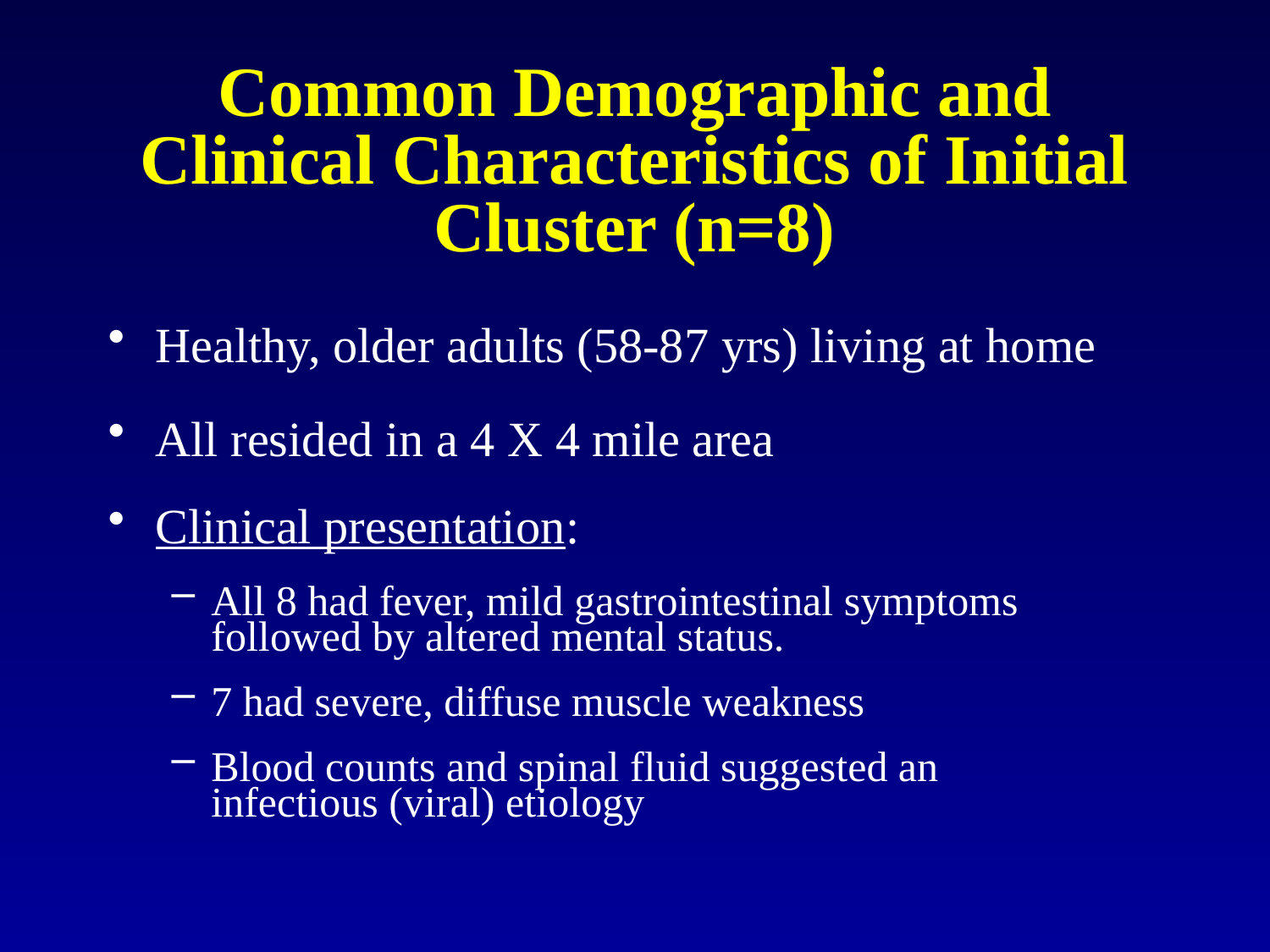

# Common Demographic and Clinical Characteristics of Initial Cluster (n=8)
Healthy, older adults (58-87 yrs) living at home
All resided in a 4 X 4 mile area
Clinical presentation:
All 8 had fever, mild gastrointestinal symptoms followed by altered mental status.
7 had severe, diffuse muscle weakness
Blood counts and spinal fluid suggested an                infectious (viral) etiology